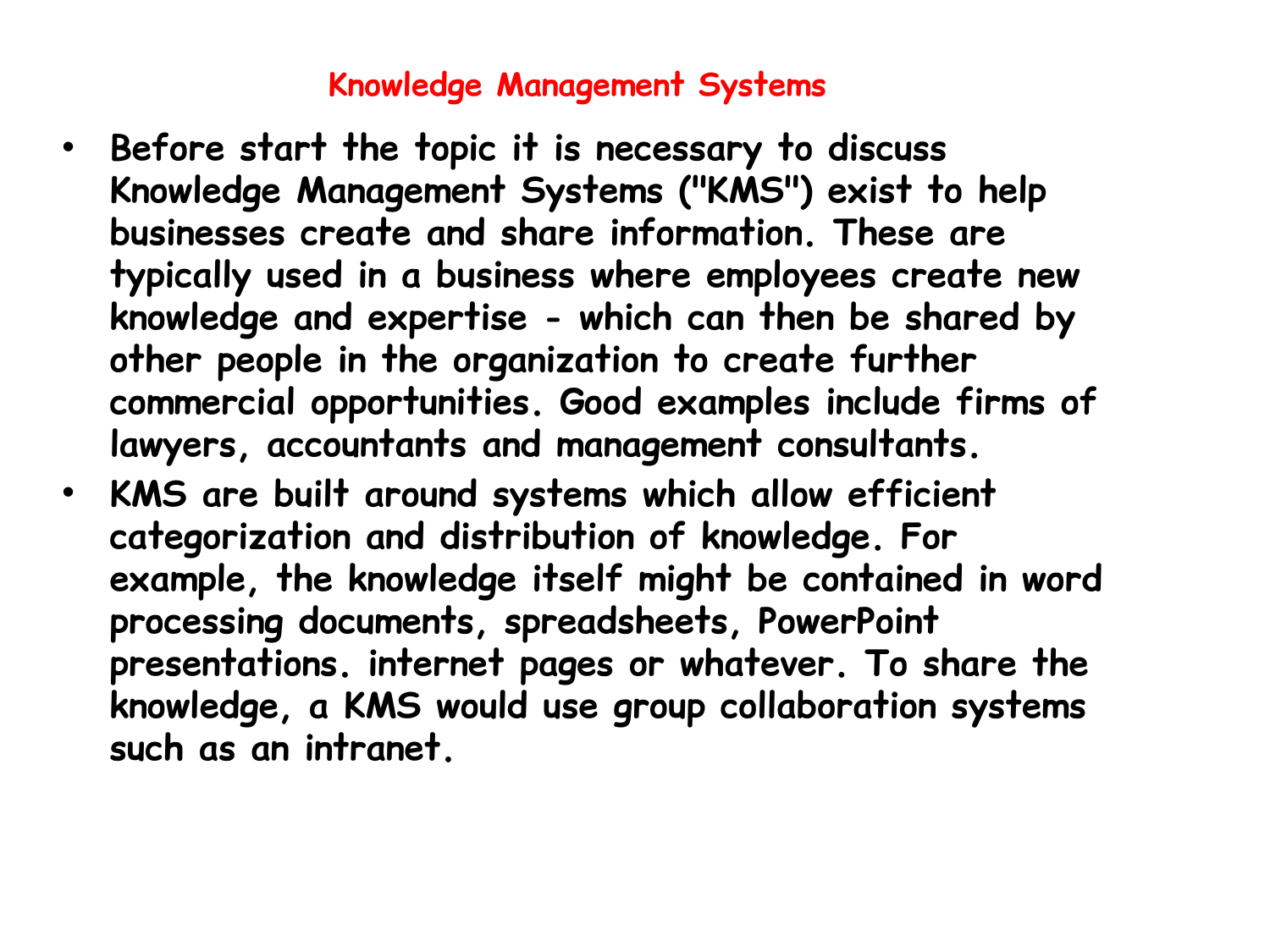

Knowledge Management Systems
Before start the topic it is necessary to discuss Knowledge Management Systems ("KMS") exist to help businesses create and share information. These are typically used in a business where employees create new knowledge and expertise - which can then be shared by other people in the organization to create further commercial opportunities. Good examples include firms of lawyers, accountants and management consultants.
KMS are built around systems which allow efficient categorization and distribution of knowledge. For example, the knowledge itself might be contained in word processing documents, spreadsheets, PowerPoint presentations. internet pages or whatever. To share the knowledge, a KMS would use group collaboration systems such as an intranet.